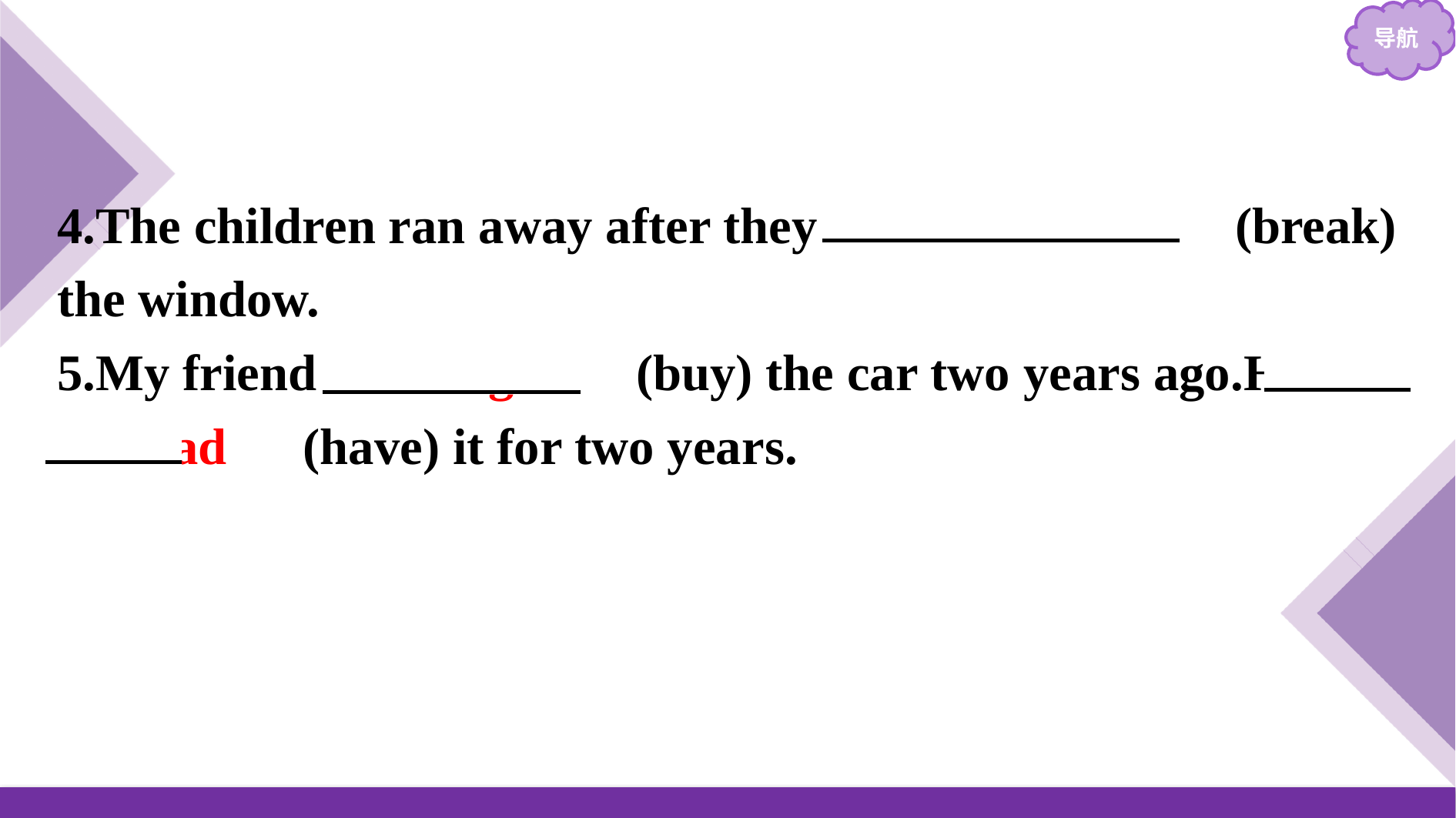

4.The children ran away after they 　had broken　(break) the window.
5.My friend 　bought　(buy) the car two years ago.He 　has had　(have) it for two years.